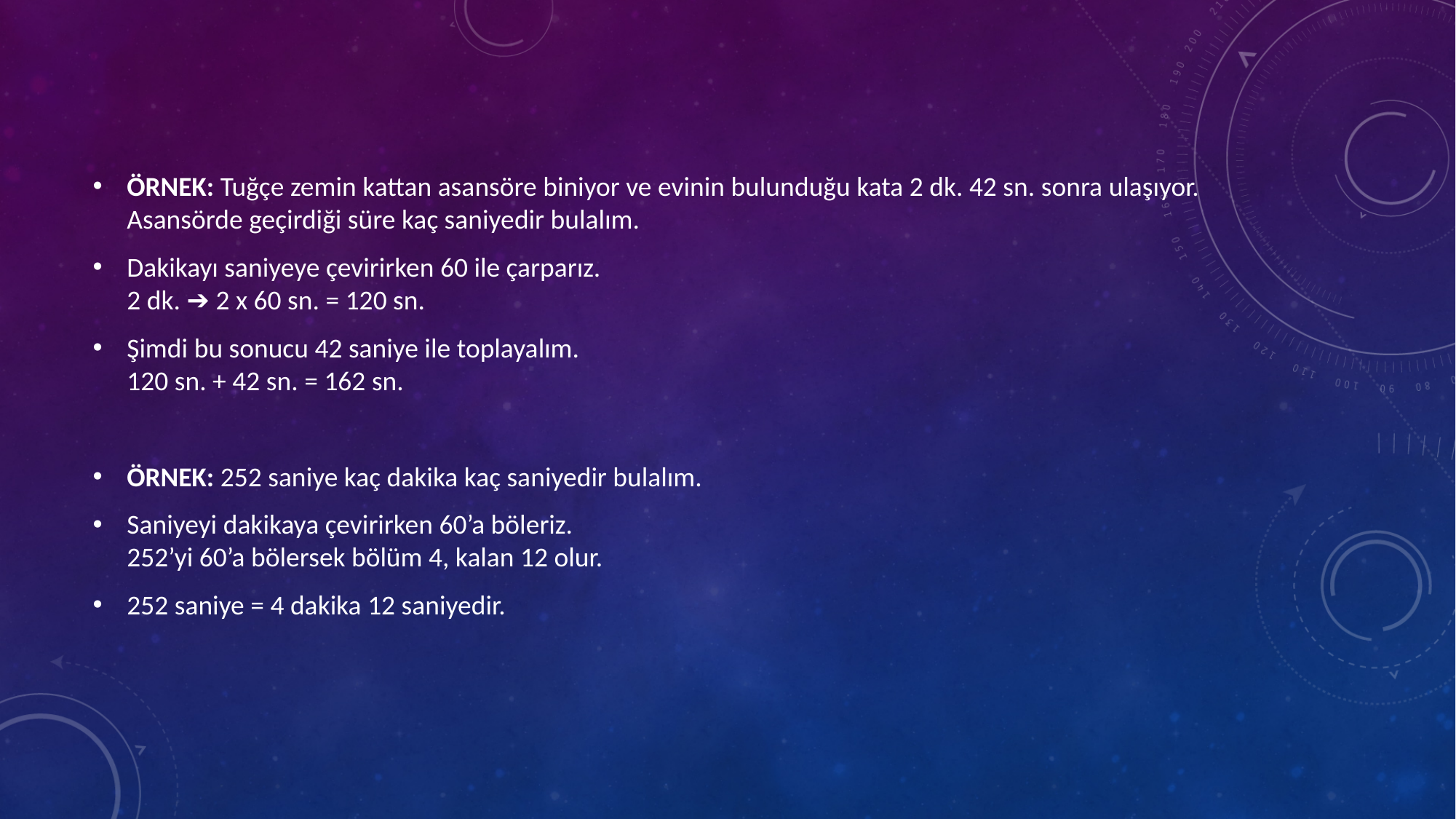

ÖRNEK: Tuğçe zemin kattan asansöre biniyor ve evinin bulunduğu kata 2 dk. 42 sn. sonra ulaşıyor. Asansörde geçirdiği süre kaç saniyedir bulalım.
Dakikayı saniyeye çevirirken 60 ile çarparız.
2 dk. ➔ 2 x 60 sn. = 120 sn.
Şimdi bu sonucu 42 saniye ile toplayalım.
120 sn. + 42 sn. = 162 sn.

ÖRNEK: 252 saniye kaç dakika kaç saniyedir bulalım.
Saniyeyi dakikaya çevirirken 60’a böleriz.
252’yi 60’a bölersek bölüm 4, kalan 12 olur.
252 saniye = 4 dakika 12 saniyedir.